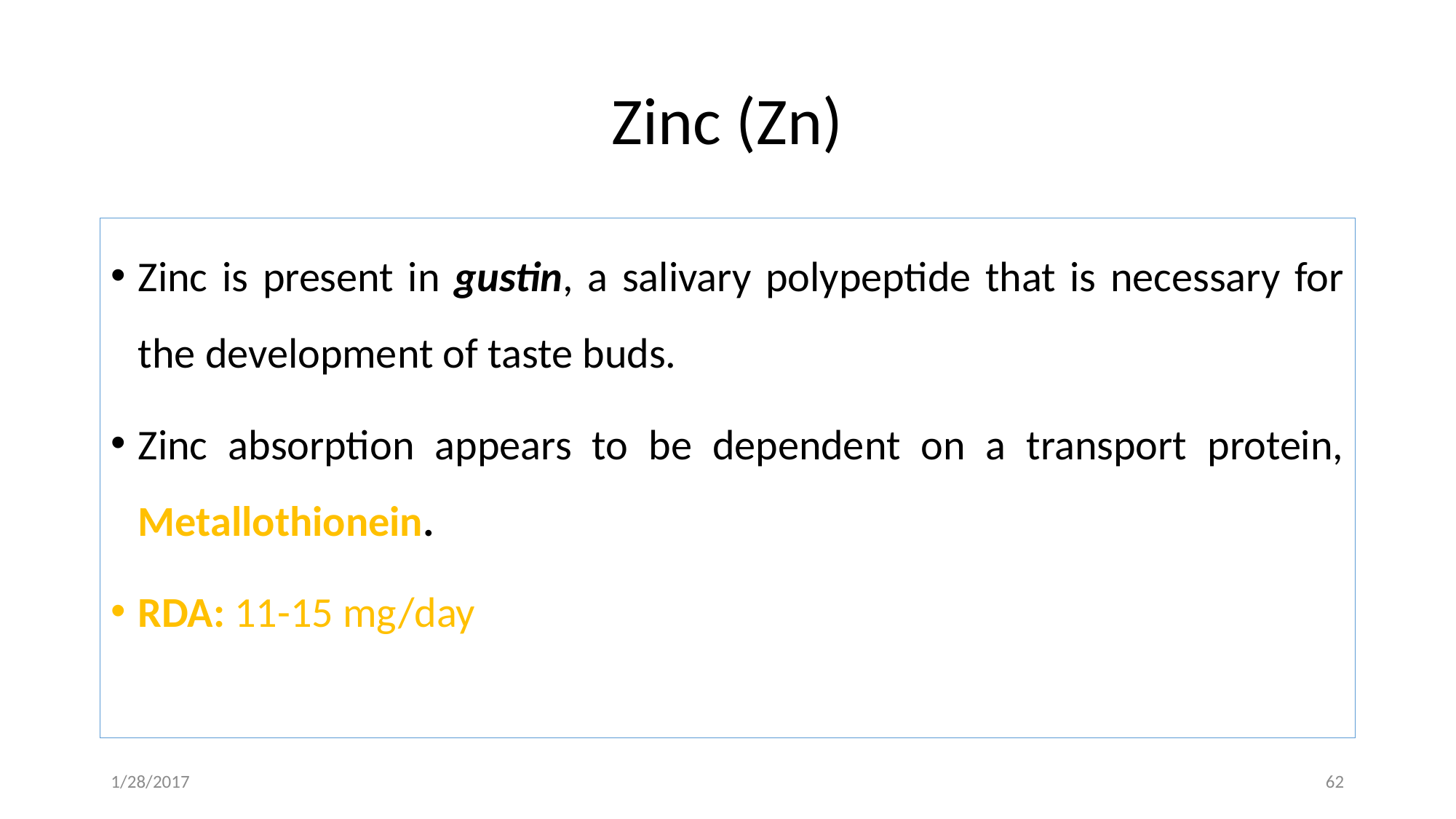

# Zinc (Zn)
Zinc is present in gustin, a salivary polypeptide that is necessary for the development of taste buds.
Zinc absorption appears to be dependent on a transport protein, Metallothionein.
RDA: 11-15 mg/day

1/28/2017
62